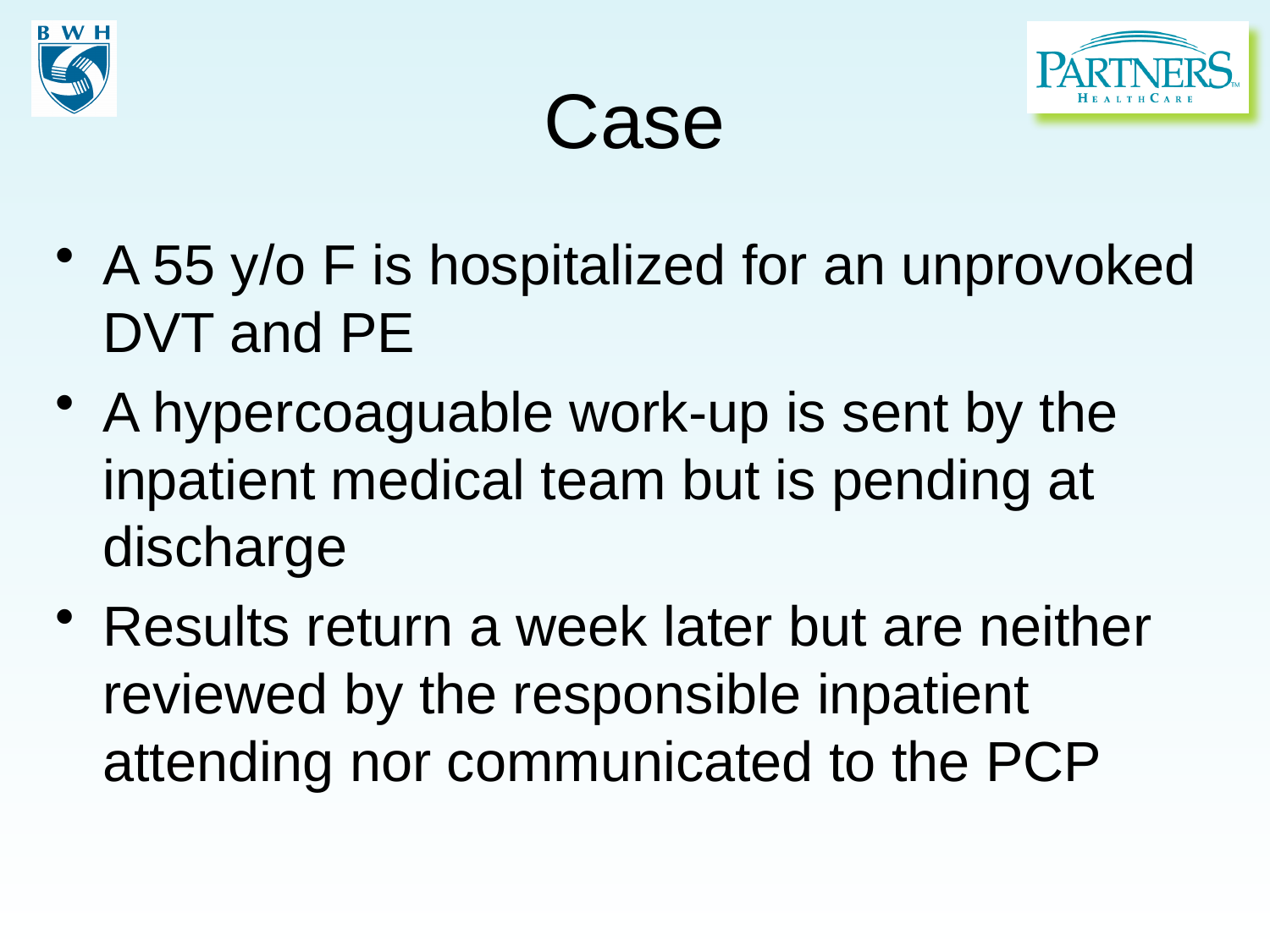

# Case
A 55 y/o F is hospitalized for an unprovoked DVT and PE
A hypercoaguable work-up is sent by the inpatient medical team but is pending at discharge
Results return a week later but are neither reviewed by the responsible inpatient attending nor communicated to the PCP